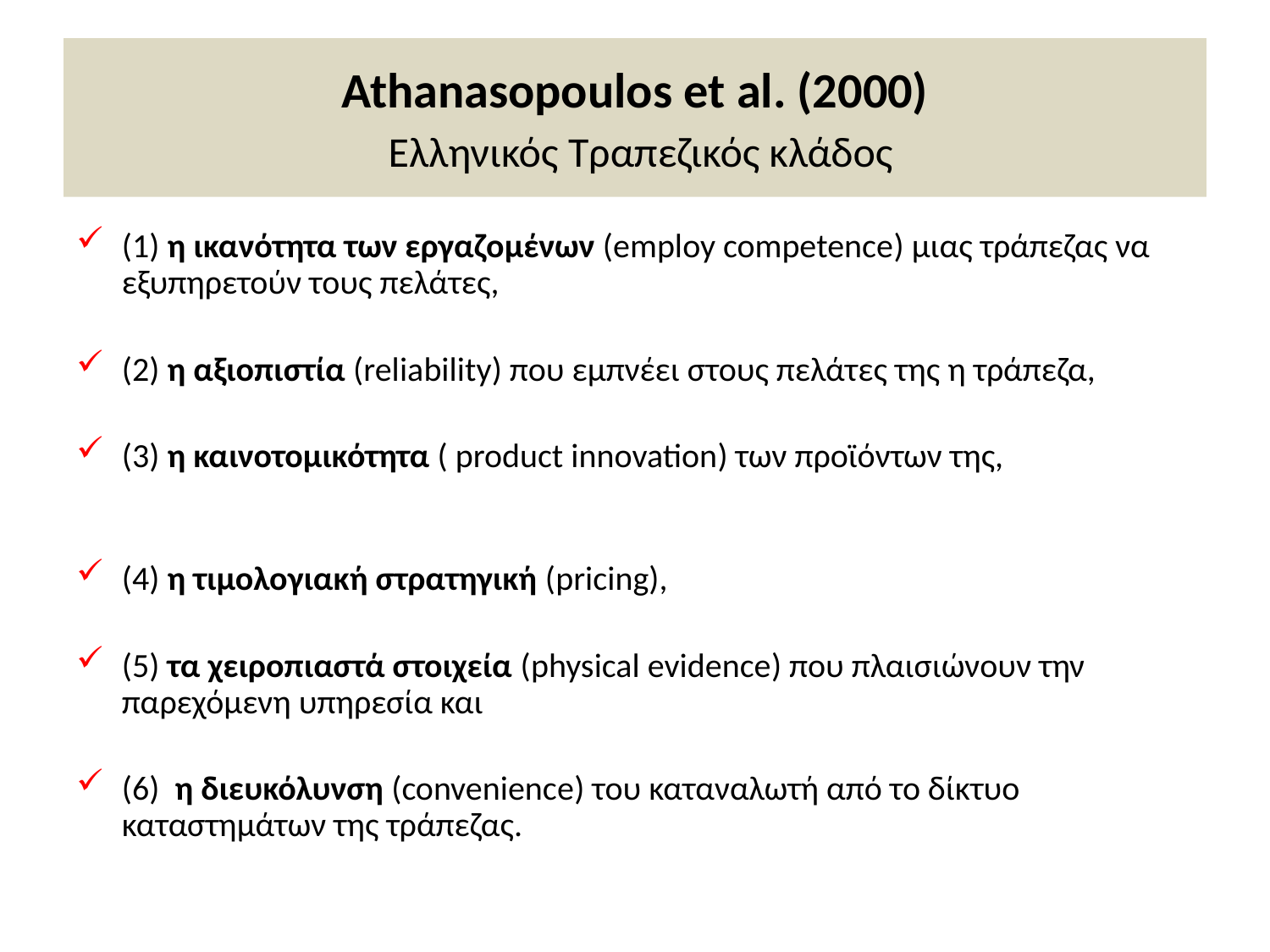

# Athanasopoulos et al. (2000) Eλληνικός Τραπεζικός κλάδος
(1) η ικανότητα των εργαζομένων (employ competence) μιας τράπεζας να εξυπηρετούν τους πελάτες,

(2) η αξιοπιστία (reliability) που εμπνέει στους πελάτες της η τράπεζα,

(3) η καινοτομικότητα ( product innovation) των προϊόντων της,

(4) η τιμολογιακή στρατηγική (pricing),

(5) τα χειροπιαστά στοιχεία (physical evidence) που πλαισιώνουν την παρεχόμενη υπηρεσία και

(6)  η διευκόλυνση (convenience) του καταναλωτή από το δίκτυο καταστημάτων της τράπεζας.